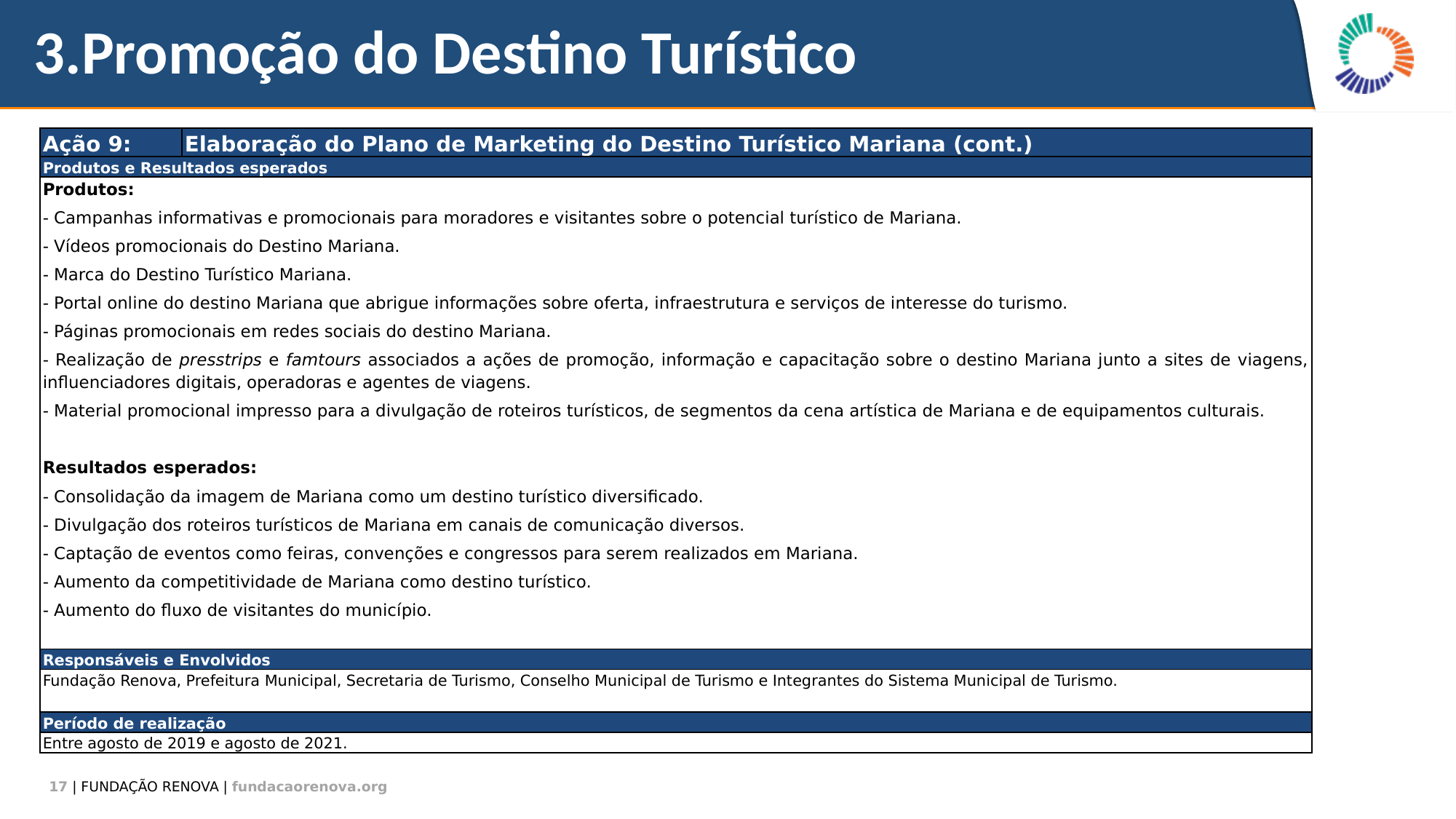

# 3.Promoção do Destino Turístico
| Ação 9: | Elaboração do Plano de Marketing do Destino Turístico Mariana (cont.) |
| --- | --- |
| Produtos e Resultados esperados |  |
| Produtos: - Campanhas informativas e promocionais para moradores e visitantes sobre o potencial turístico de Mariana. - Vídeos promocionais do Destino Mariana. - Marca do Destino Turístico Mariana. - Portal online do destino Mariana que abrigue informações sobre oferta, infraestrutura e serviços de interesse do turismo. - Páginas promocionais em redes sociais do destino Mariana. - Realização de presstrips e famtours associados a ações de promoção, informação e capacitação sobre o destino Mariana junto a sites de viagens, influenciadores digitais, operadoras e agentes de viagens. - Material promocional impresso para a divulgação de roteiros turísticos, de segmentos da cena artística de Mariana e de equipamentos culturais.   Resultados esperados: - Consolidação da imagem de Mariana como um destino turístico diversificado. - Divulgação dos roteiros turísticos de Mariana em canais de comunicação diversos. - Captação de eventos como feiras, convenções e congressos para serem realizados em Mariana. - Aumento da competitividade de Mariana como destino turístico. - Aumento do fluxo de visitantes do município. |  |
| Responsáveis e Envolvidos |  |
| Fundação Renova, Prefeitura Municipal, Secretaria de Turismo, Conselho Municipal de Turismo e Integrantes do Sistema Municipal de Turismo. |  |
| Período de realização |  |
| Entre agosto de 2019 e agosto de 2021. |  |